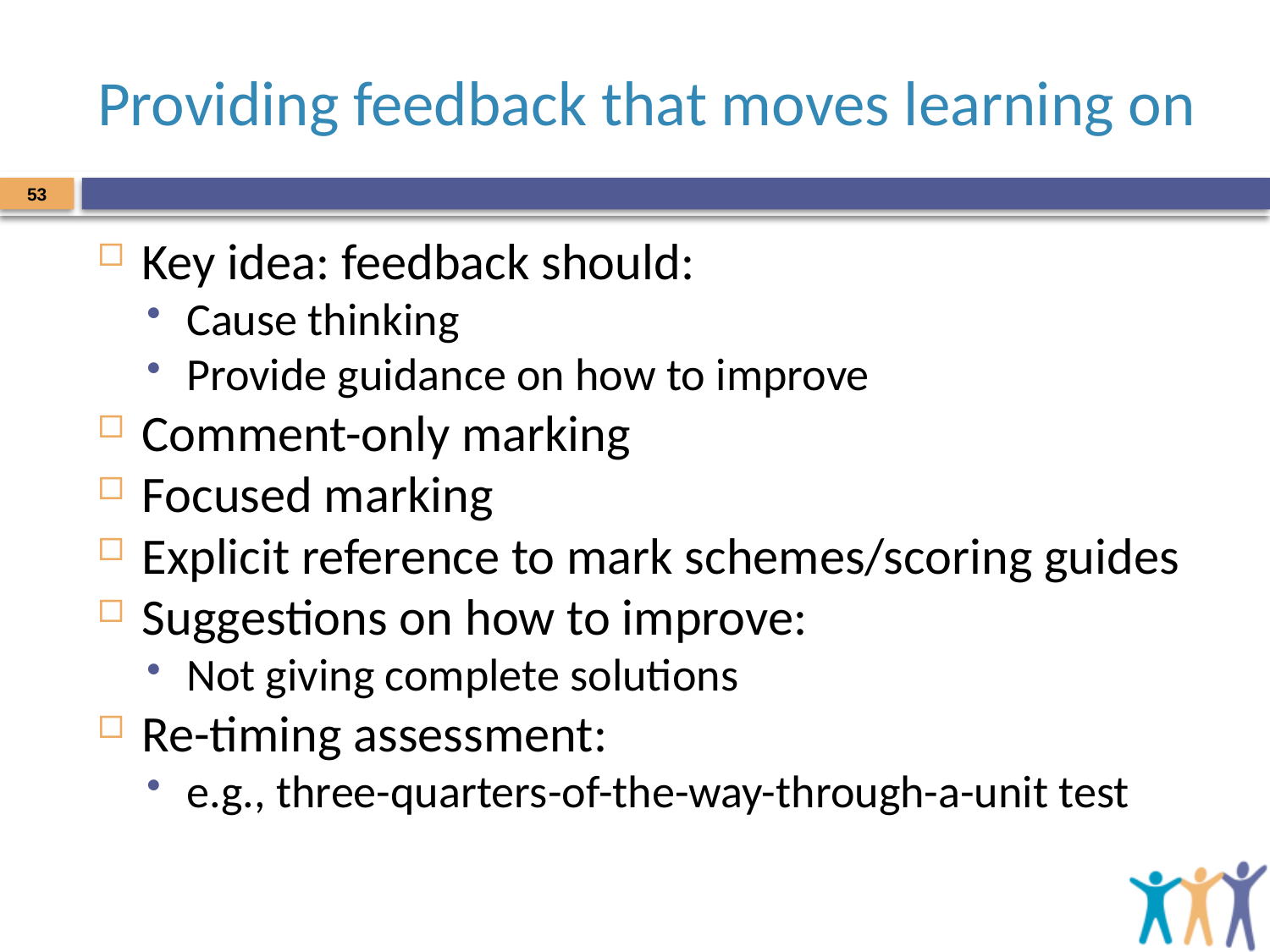

# Providing feedback that moves learning on
53
Key idea: feedback should:
Cause thinking
Provide guidance on how to improve
Comment-only marking
Focused marking
Explicit reference to mark schemes/scoring guides
Suggestions on how to improve:
Not giving complete solutions
Re-timing assessment:
e.g., three-quarters-of-the-way-through-a-unit test